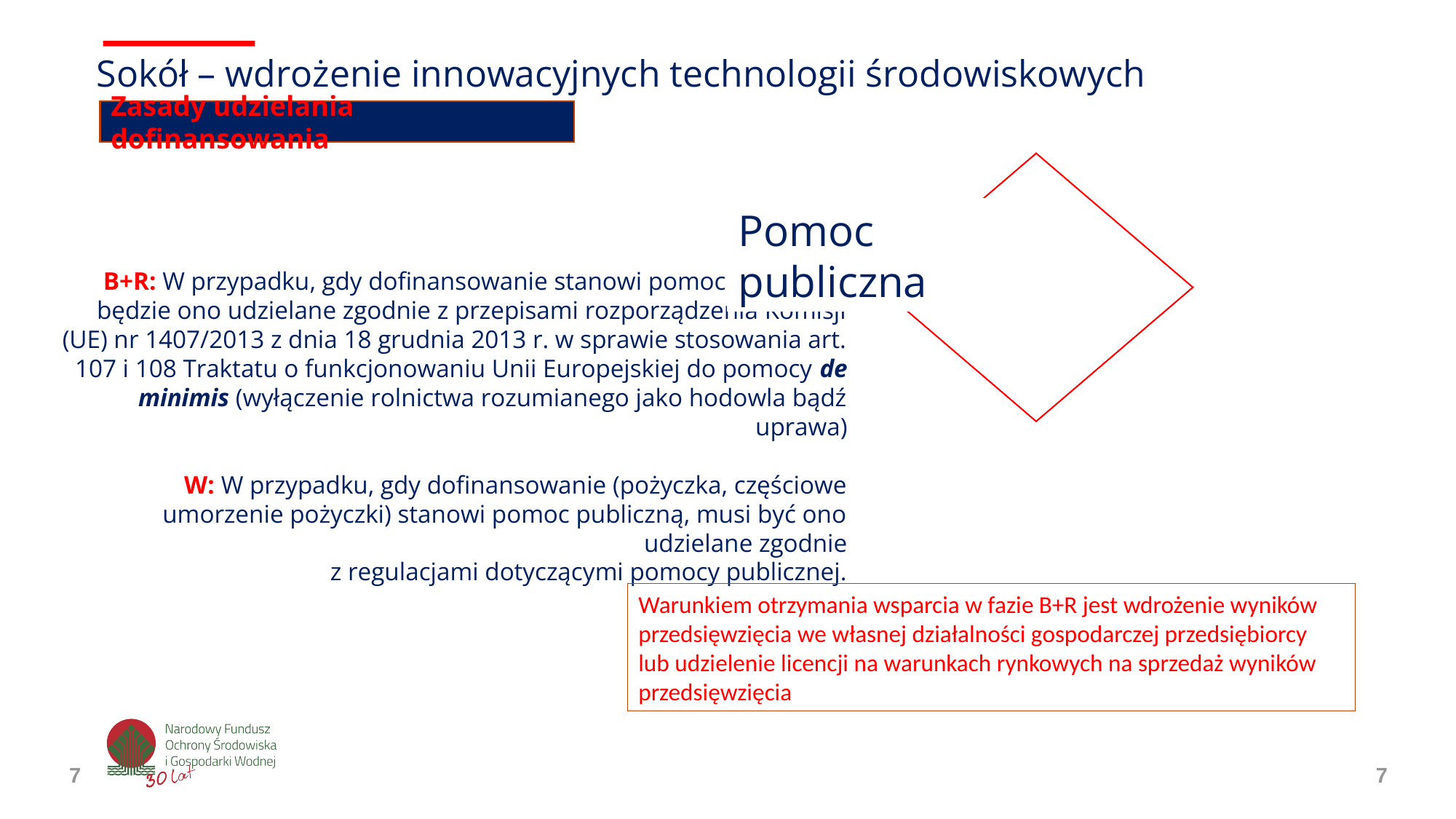

Sokół – wdrożenie innowacyjnych technologii środowiskowych
Zasady udzielania dofinansowania

Pomoc publiczna
B+R: W przypadku, gdy dofinansowanie stanowi pomoc publiczną, będzie ono udzielane zgodnie z przepisami rozporządzenia Komisji (UE) nr 1407/2013 z dnia 18 grudnia 2013 r. w sprawie stosowania art. 107 i 108 Traktatu o funkcjonowaniu Unii Europejskiej do pomocy de minimis (wyłączenie rolnictwa rozumianego jako hodowla bądź uprawa)

W: W przypadku, gdy dofinansowanie (pożyczka, częściowe umorzenie pożyczki) stanowi pomoc publiczną, musi być ono udzielane zgodnie
 z regulacjami dotyczącymi pomocy publicznej.

Warunkiem otrzymania wsparcia w fazie B+R jest wdrożenie wyników przedsięwzięcia we własnej działalności gospodarczej przedsiębiorcy lub udzielenie licencji na warunkach rynkowych na sprzedaż wyników przedsięwzięcia